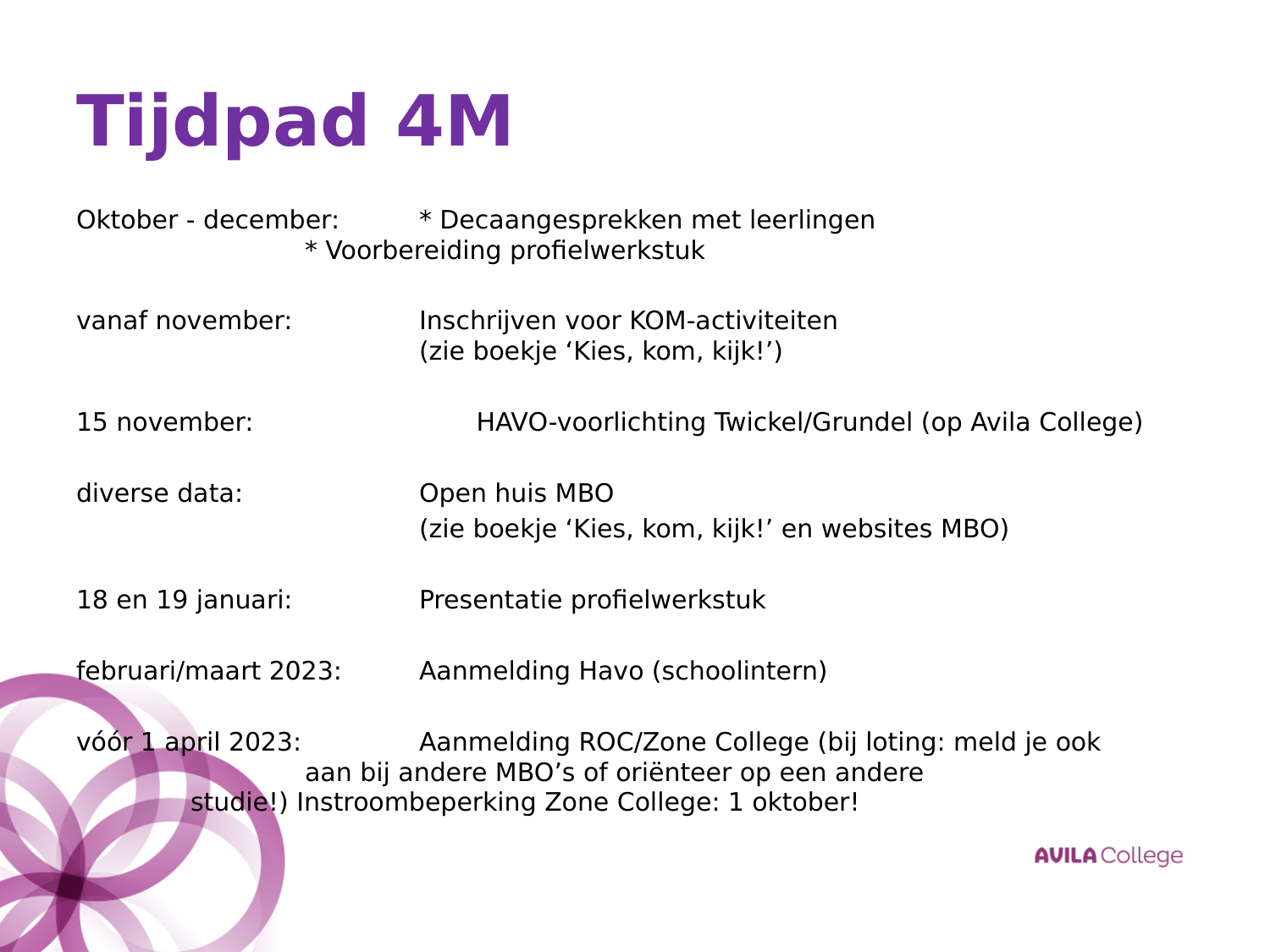

# Tijdpad 4M
Oktober - december: 		* Decaangesprekken met leerlingen                            							* Voorbereiding profielwerkstuk

vanaf november:	      		Inschrijven voor KOM-activiteiten
						(zie boekje ‘Kies, kom, kijk!’)

15 november:       			HAVO-voorlichting Twickel/Grundel (op Avila College)

diverse data:            		Open huis MBO
						(zie boekje ‘Kies, kom, kijk!’ en websites MBO)

18 en 19 januari:			Presentatie profielwerkstuk

februari/maart 2023:		Aanmelding Havo (schoolintern)

vóór 1 april 2023:			Aanmelding ROC/Zone College (bij loting: meld je ook							aan bij andere MBO’s of oriënteer op een andere								studie!) Instroombeperking Zone College: 1 oktober!